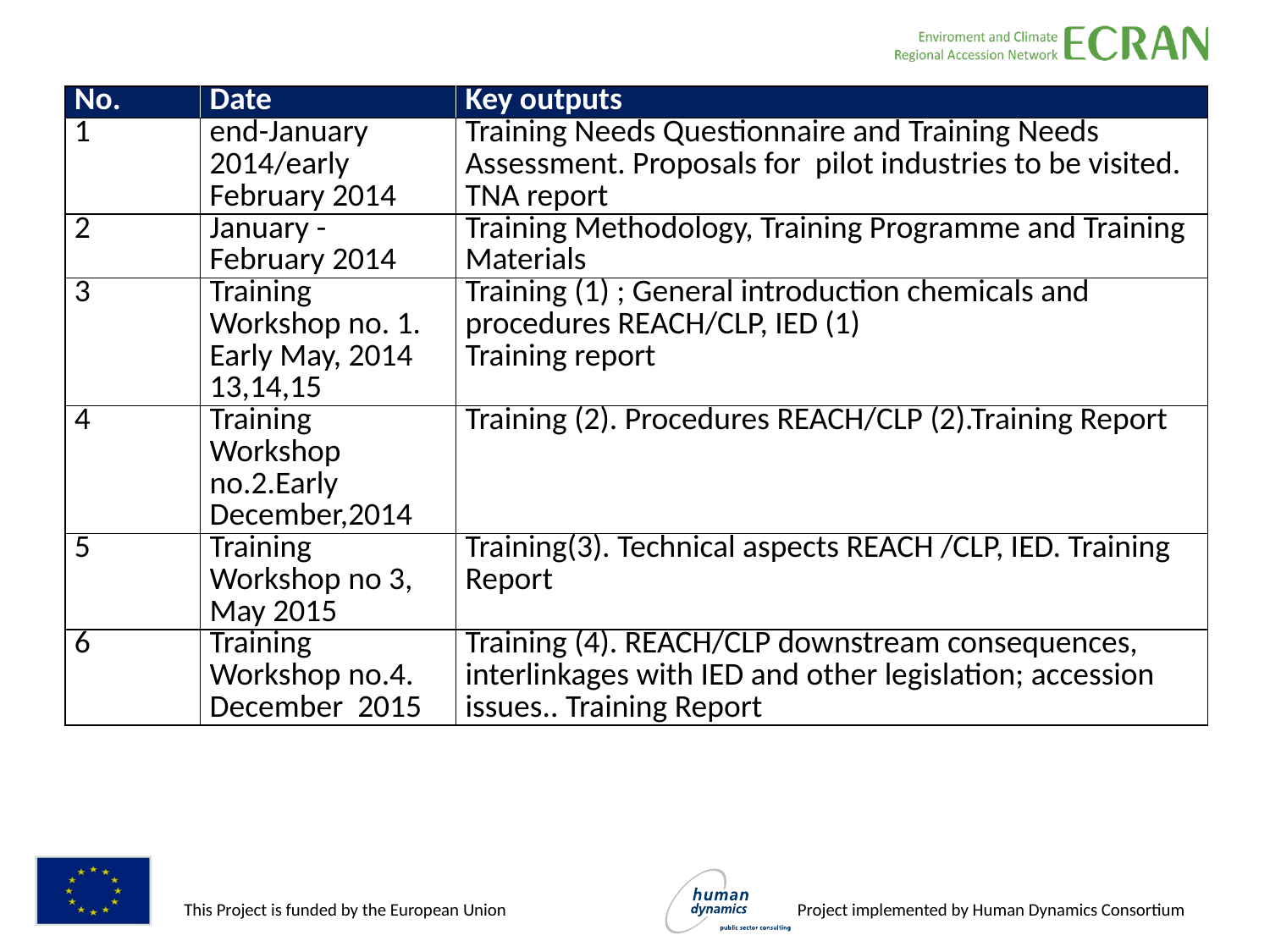

| No. | Date | Key outputs |
| --- | --- | --- |
| 1 | end-January 2014/early February 2014 | Training Needs Questionnaire and Training Needs Assessment. Proposals for pilot industries to be visited. TNA report |
| 2 | January - February 2014 | Training Methodology, Training Programme and Training Materials |
| 3 | Training Workshop no. 1. Early May, 2014 13,14,15 | Training (1) ; General introduction chemicals and procedures REACH/CLP, IED (1) Training report |
| 4 | Training Workshop no.2.Early December,2014 | Training (2). Procedures REACH/CLP (2).Training Report |
| 5 | Training Workshop no 3, May 2015 | Training(3). Technical aspects REACH /CLP, IED. Training Report |
| 6 | Training Workshop no.4. December 2015 | Training (4). REACH/CLP downstream consequences, interlinkages with IED and other legislation; accession issues.. Training Report |
#